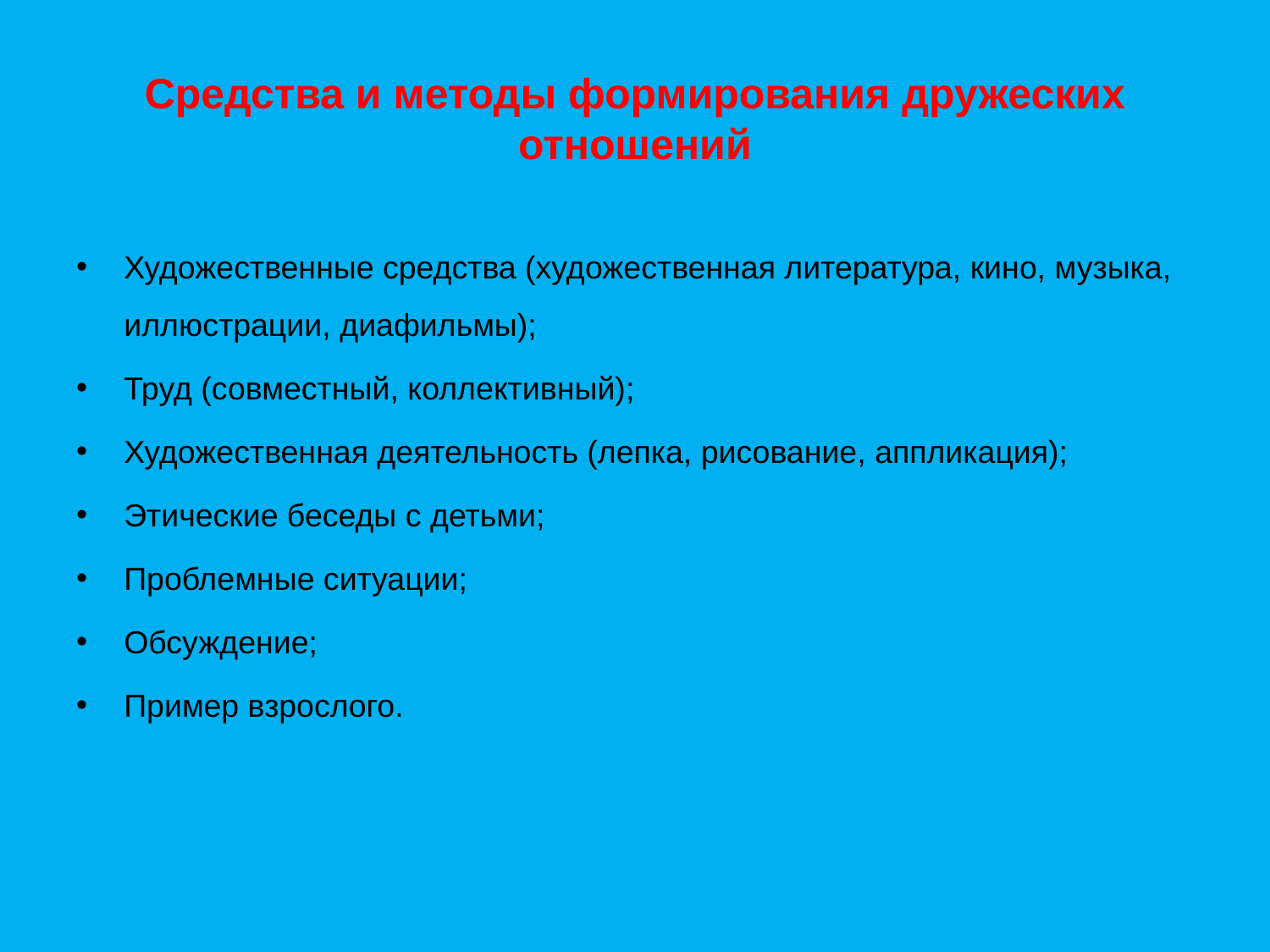

# Средства и методы формирования дружеских отношений
Художественные средства (художественная литература, кино, музыка, иллюстрации, диафильмы);
Труд (совместный, коллективный);
Художественная деятельность (лепка, рисование, аппликация);
Этические беседы с детьми;
Проблемные ситуации;
Обсуждение;
Пример взрослого.